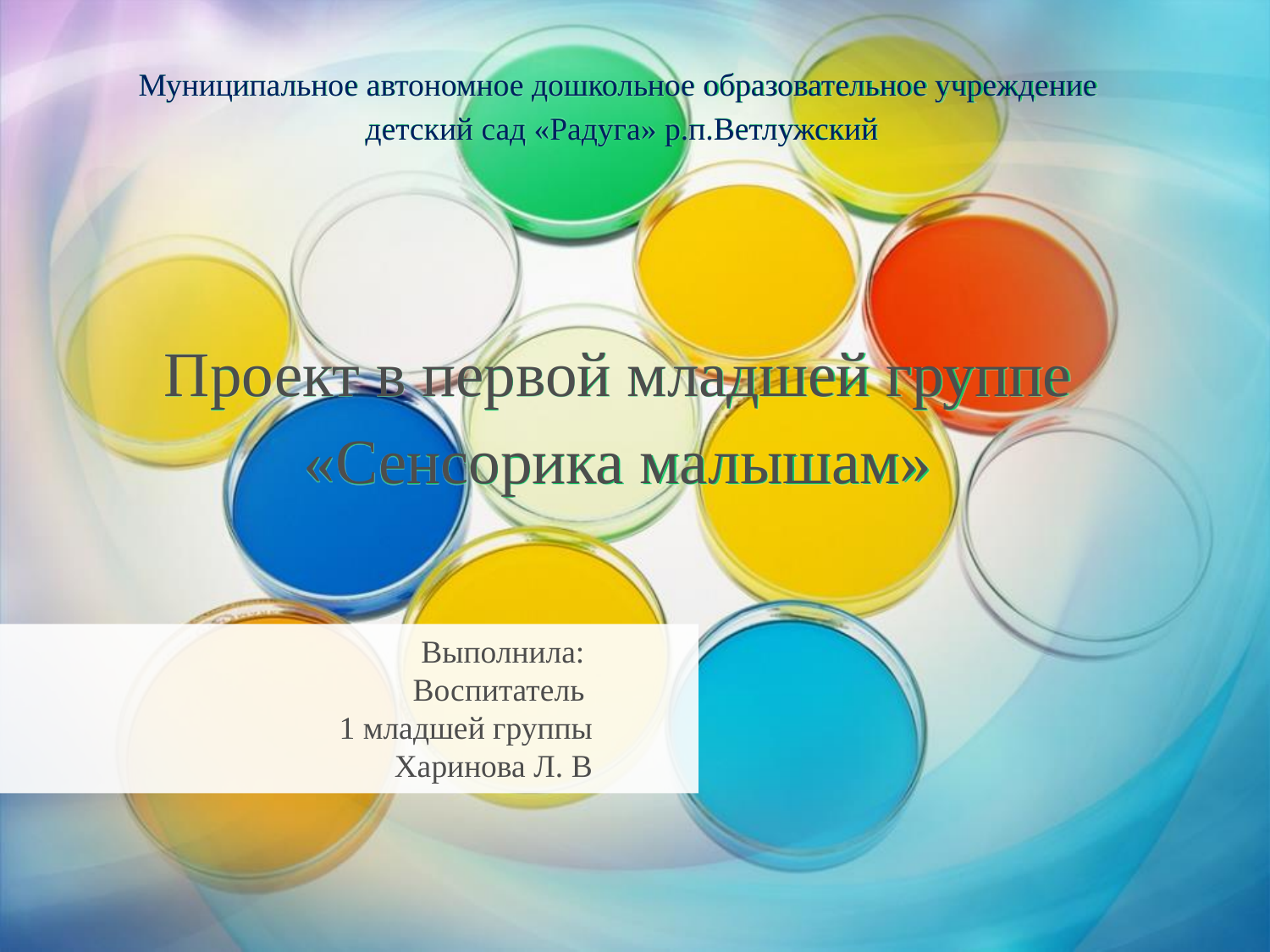

# Муниципальное автономное дошкольное образовательное учреждение детский сад «Радуга» р.п.Ветлужский Проект в первой младшей группе «Сенсорика малышам»
Выполнила:
Воспитатель
1 младшей группы
Харинова Л. В